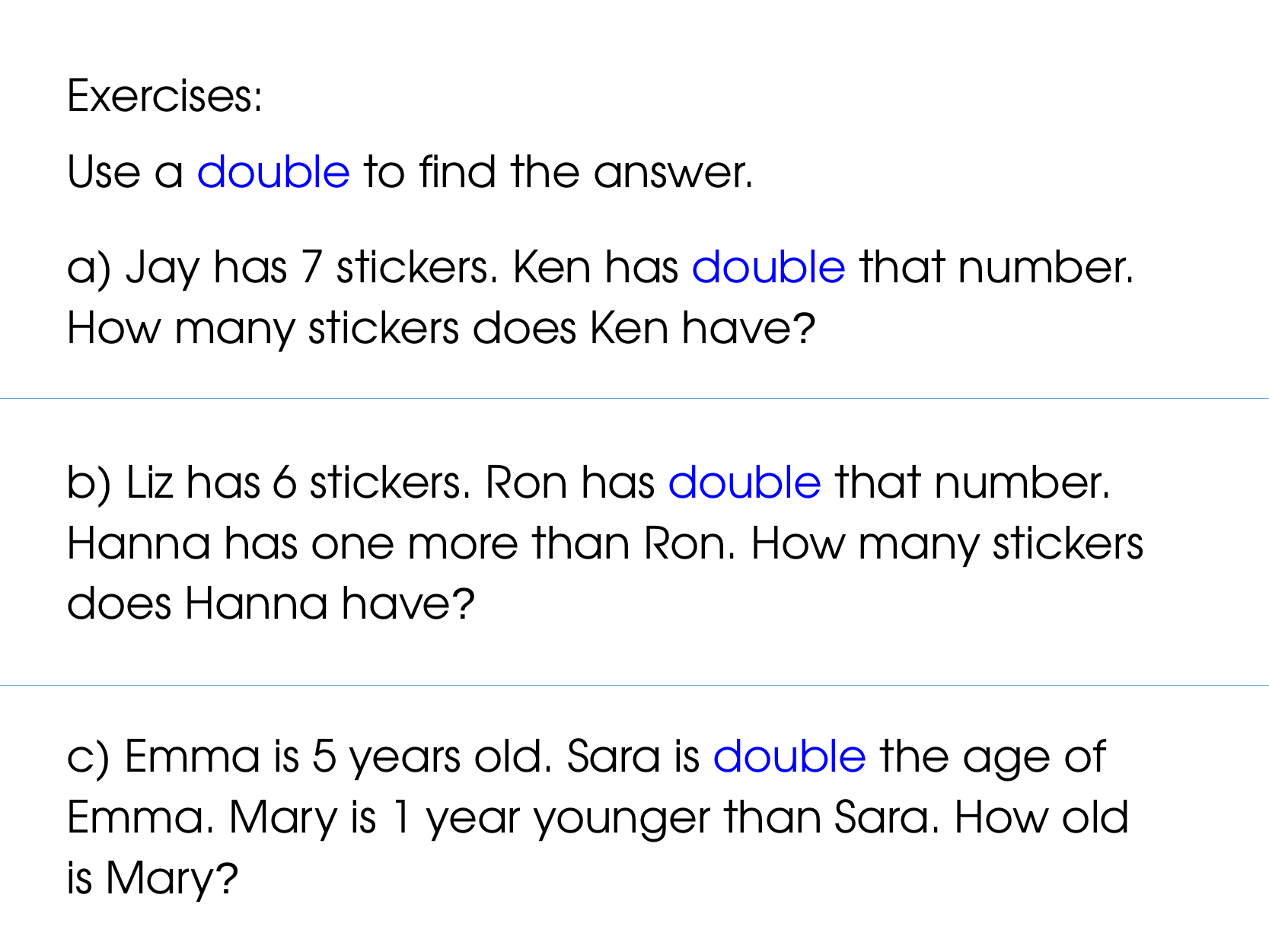

Exercises:
Use a double to find the answer.
a) Jay has 7 stickers. Ken has double that number.
How many stickers does Ken have?
b) Liz has 6 stickers. Ron has double that number. Hanna has one more than Ron. How many stickers does Hanna have?
c) Emma is 5 years old. Sara is double the age of Emma. Mary is 1 year younger than Sara. How old
is Mary?